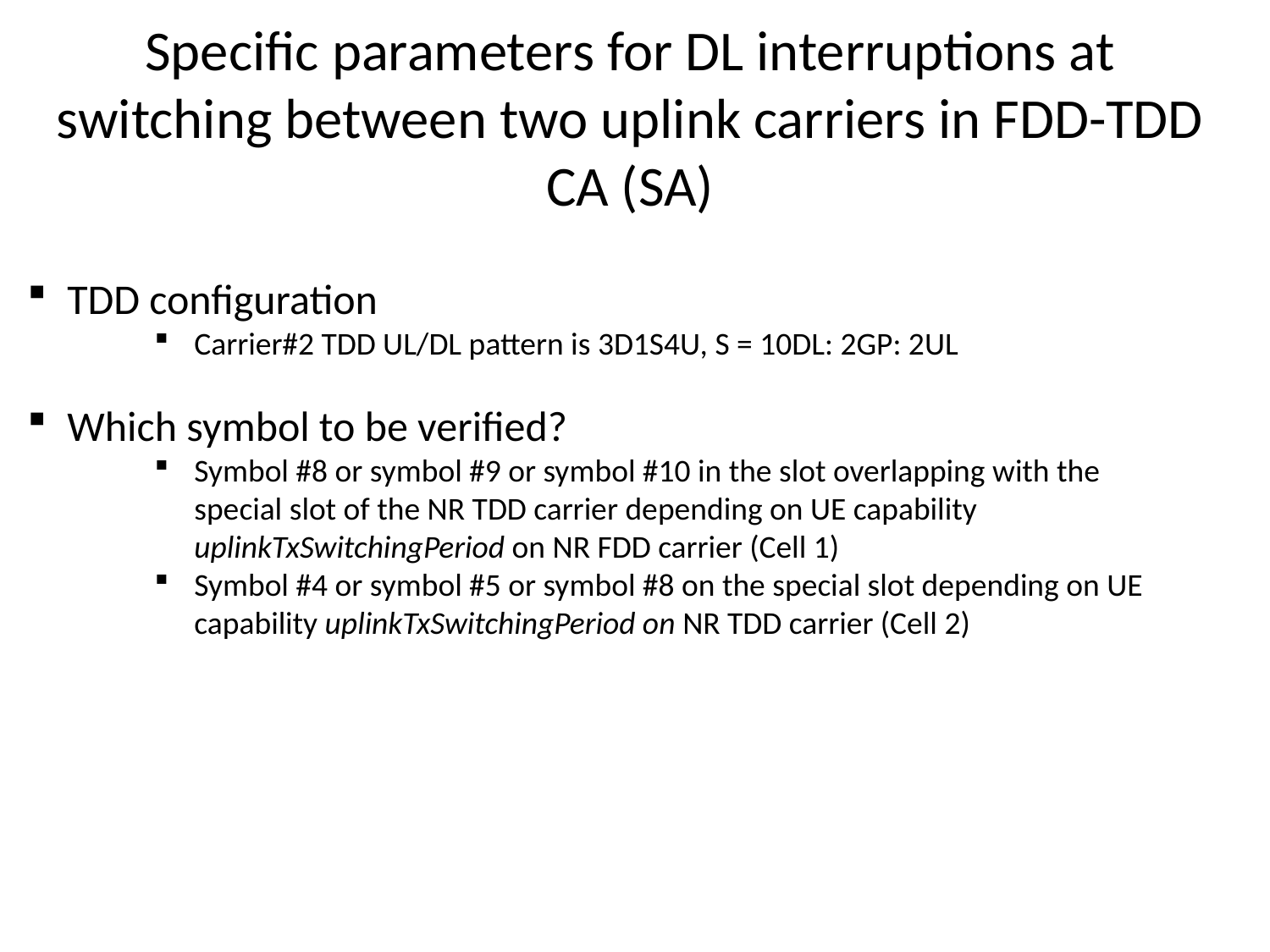

# Specific parameters for DL interruptions at switching between two uplink carriers in FDD-TDD CA (SA)
TDD configuration
Carrier#2 TDD UL/DL pattern is 3D1S4U, S = 10DL: 2GP: 2UL

Which symbol to be verified?
Symbol #8 or symbol #9 or symbol #10 in the slot overlapping with the special slot of the NR TDD carrier depending on UE capability uplinkTxSwitchingPeriod on NR FDD carrier (Cell 1)
Symbol #4 or symbol #5 or symbol #8 on the special slot depending on UE capability uplinkTxSwitchingPeriod on NR TDD carrier (Cell 2)